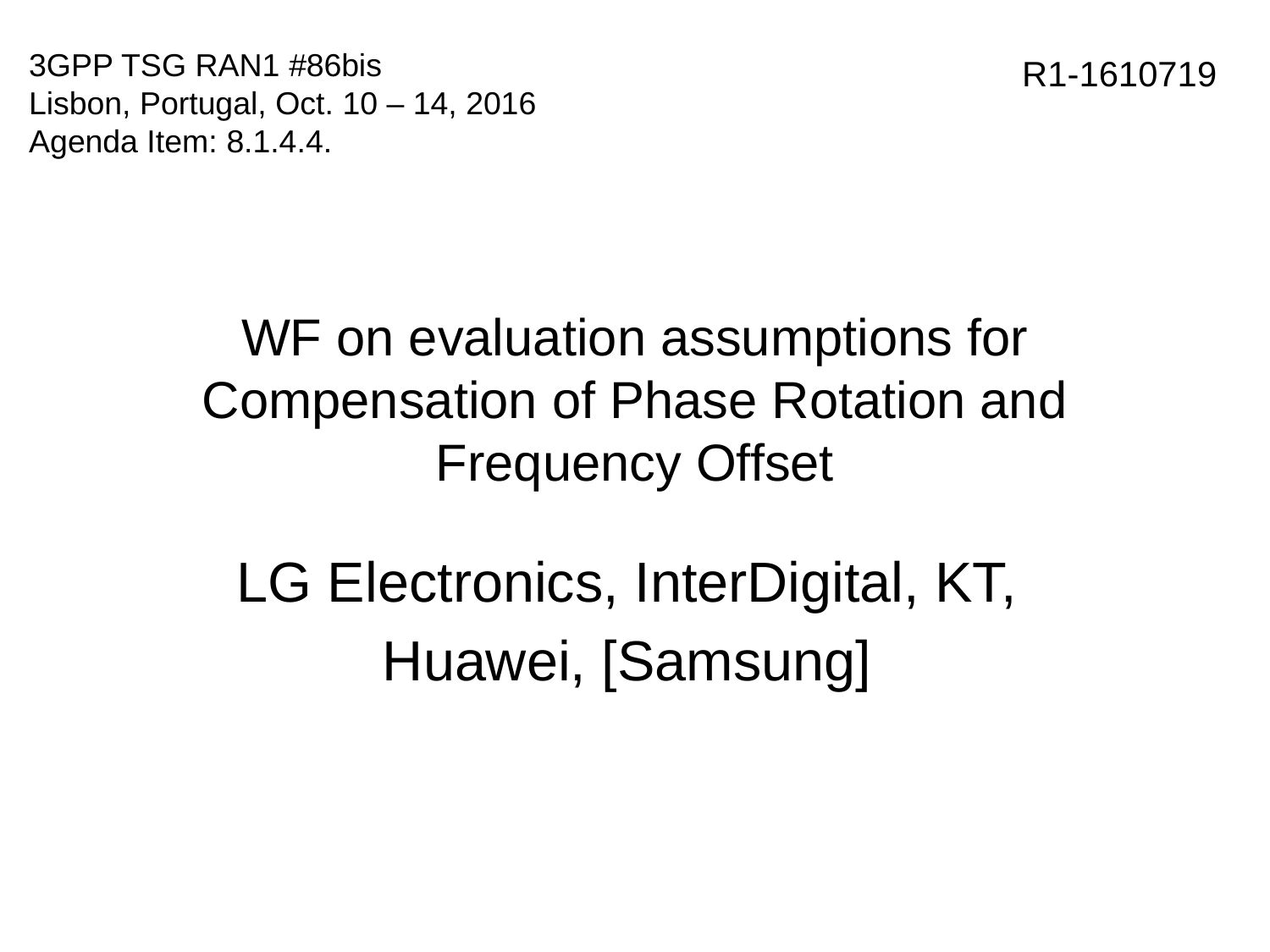

3GPP TSG RAN1 #86bis
Lisbon, Portugal, Oct. 10 – 14, 2016
Agenda Item: 8.1.4.4.
R1-1610719
# WF on evaluation assumptions for Compensation of Phase Rotation and Frequency Offset
LG Electronics, InterDigital, KT,
Huawei, [Samsung]